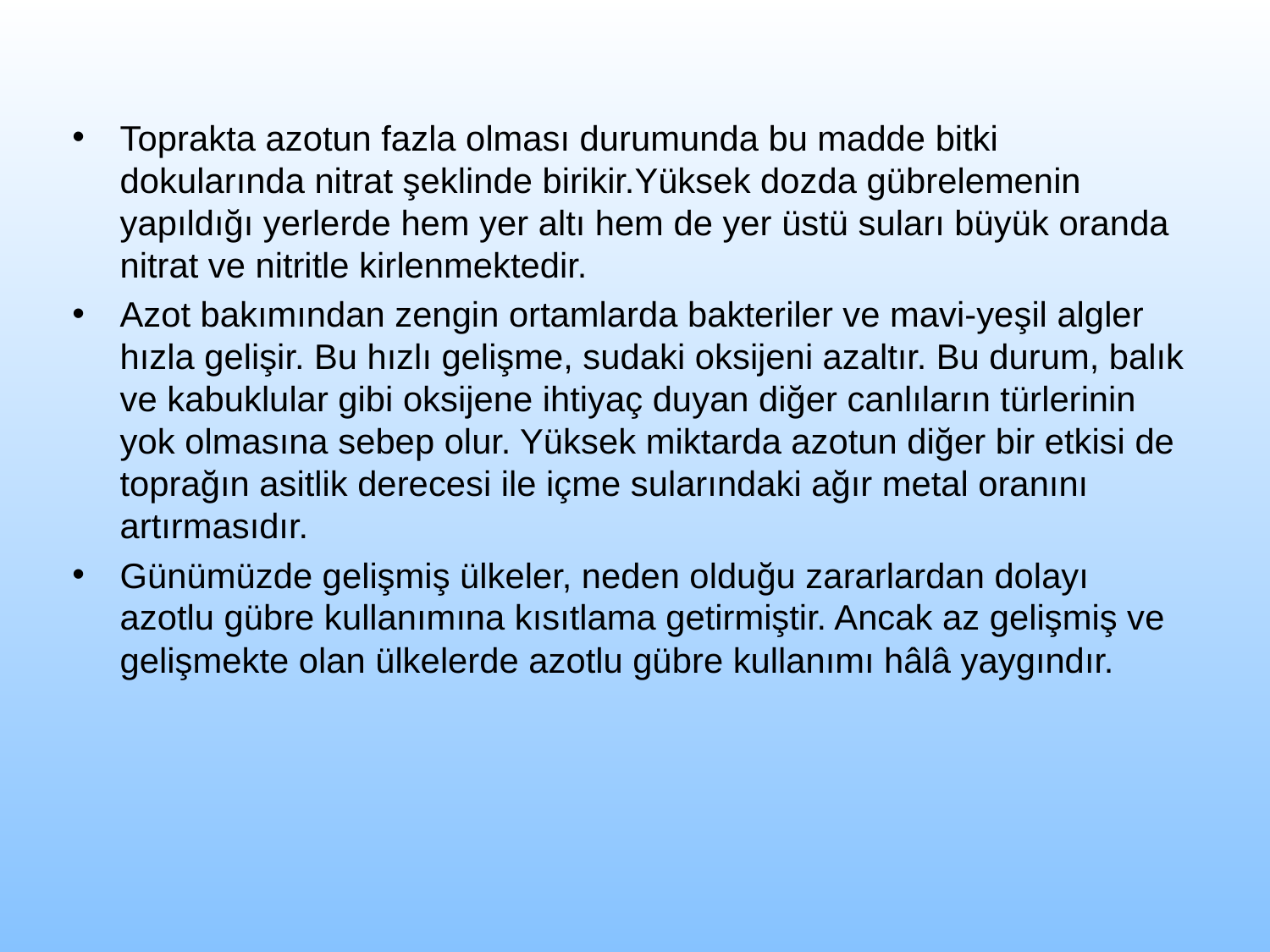

Toprakta azotun fazla olması durumunda bu madde bitki dokularında nitrat şeklinde birikir.Yüksek dozda gübrelemenin yapıldığı yerlerde hem yer altı hem de yer üstü suları büyük oranda nitrat ve nitritle kirlenmektedir.
Azot bakımından zengin ortamlarda bakteriler ve mavi-yeşil algler hızla gelişir. Bu hızlı gelişme, sudaki oksijeni azaltır. Bu durum, balık ve kabuklular gibi oksijene ihtiyaç duyan diğer canlıların türlerinin yok olmasına sebep olur. Yüksek miktarda azotun diğer bir etkisi de toprağın asitlik derecesi ile içme sularındaki ağır metal oranını artırmasıdır.
Günümüzde gelişmiş ülkeler, neden olduğu zararlardan dolayı azotlu gübre kullanımına kısıtlama getirmiştir. Ancak az gelişmiş ve gelişmekte olan ülkelerde azotlu gübre kullanımı hâlâ yaygındır.